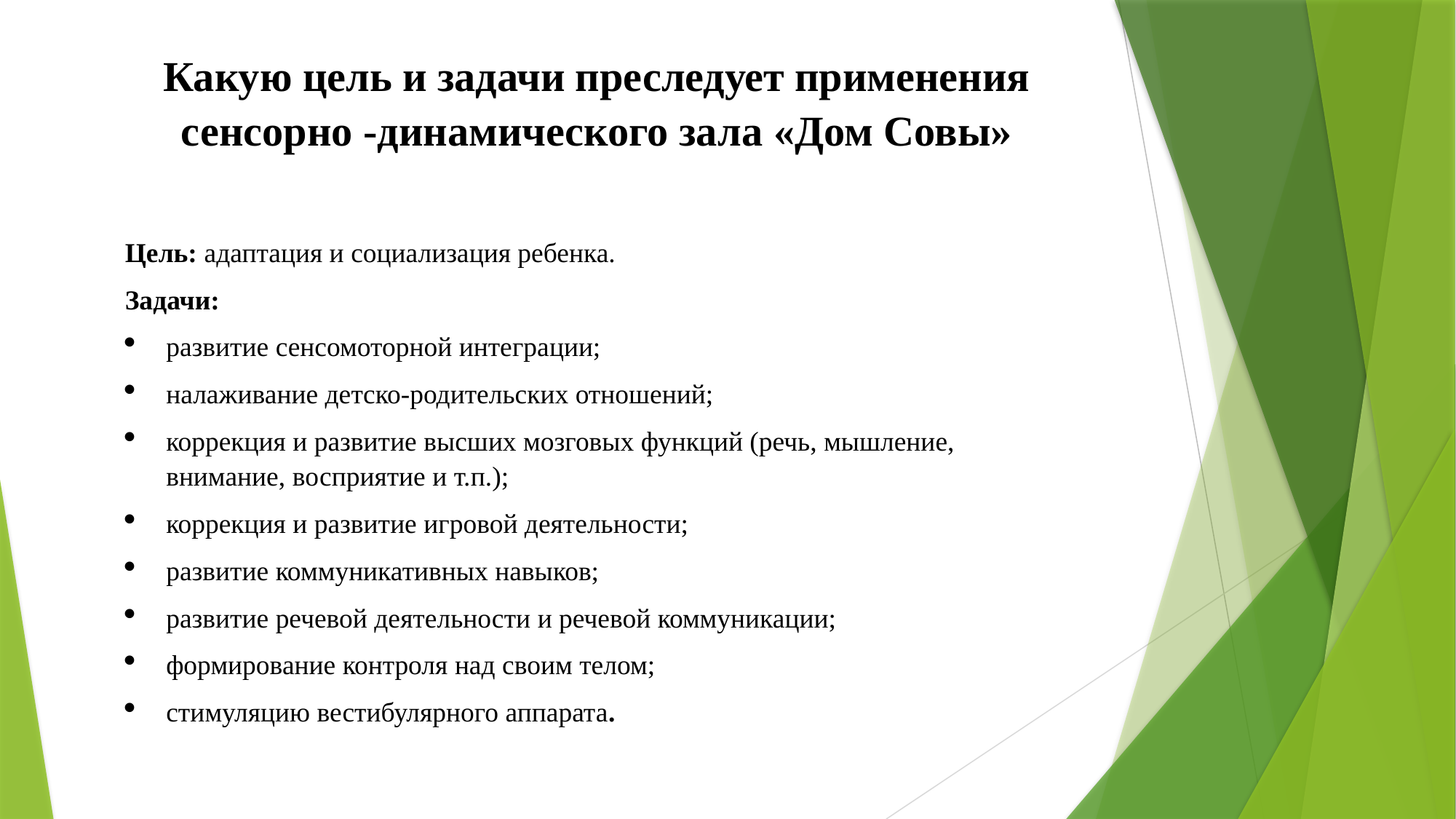

Какую цель и задачи преследует применения сенсорно -динамического зала «Дом Совы»

Цель: адаптация и социализация ребенка.
Задачи:
развитие сенсомоторной интеграции;
налаживание детско-родительских отношений;
коррекция и развитие высших мозговых функций (речь, мышление, внимание, восприятие и т.п.);
коррекция и развитие игровой деятельности;
развитие коммуникативных навыков;
развитие речевой деятельности и речевой коммуникации;
формирование контроля над своим телом;
стимуляцию вестибулярного аппарата.